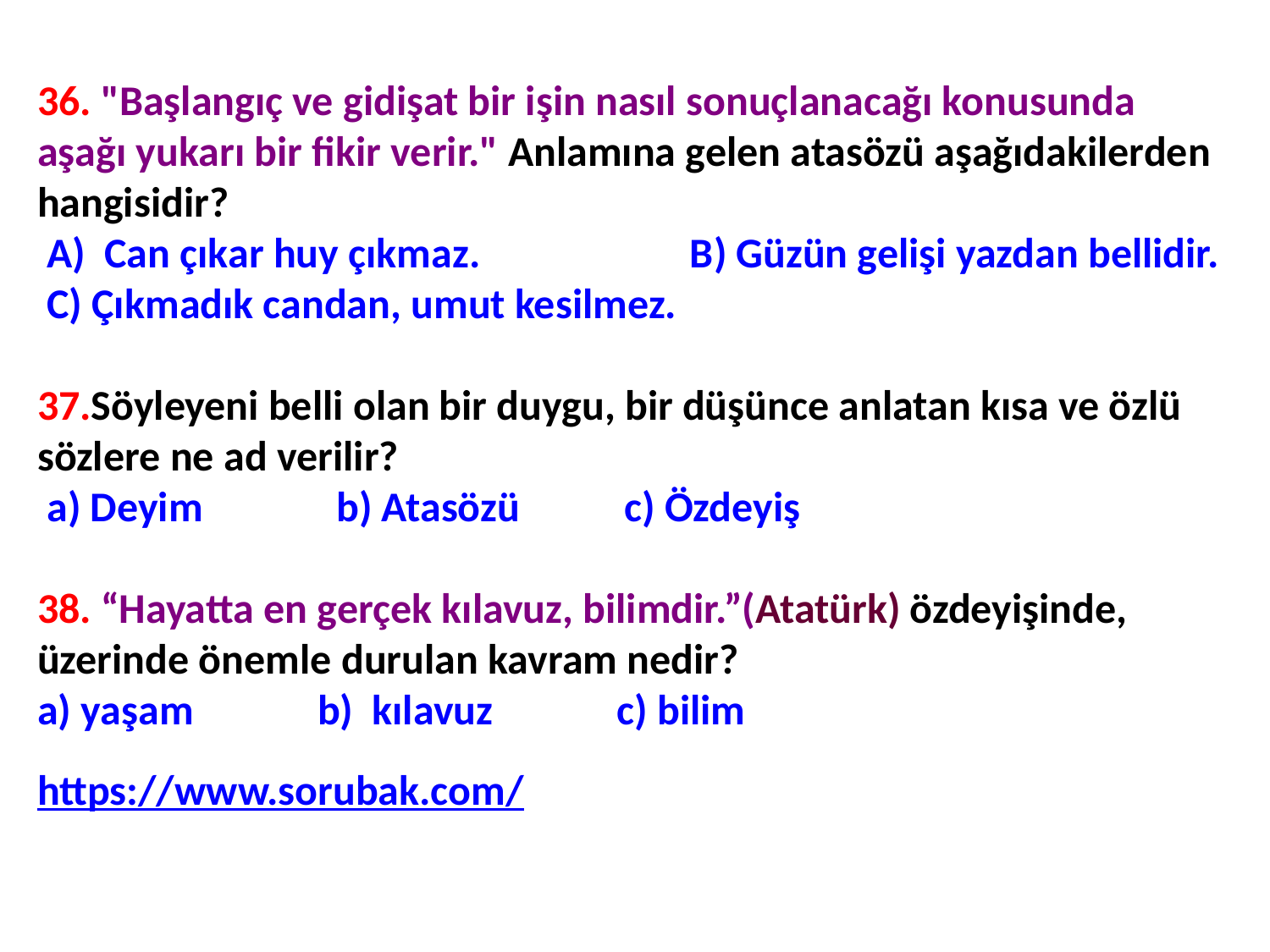

36. "Başlangıç ve gidişat bir işin nasıl sonuçlanacağı konusunda aşağı yukarı bir fikir verir." Anlamına gelen atasözü aşağıdakilerden hangisidir?
 A)  Can çıkar huy çıkmaz.                      B) Güzün gelişi yazdan bellidir.
 C) Çıkmadık candan, umut kesilmez.

37.Söyleyeni belli olan bir duygu, bir düşünce anlatan kısa ve özlü sözlere ne ad verilir?
 a) Deyim              b) Atasözü           c) Özdeyiş

38. “Hayatta en gerçek kılavuz, bilimdir.”(Atatürk) özdeyişinde, üzerinde önemle durulan kavram nedir?
a) yaşam             b)  kılavuz             c) bilim

https://www.sorubak.com/